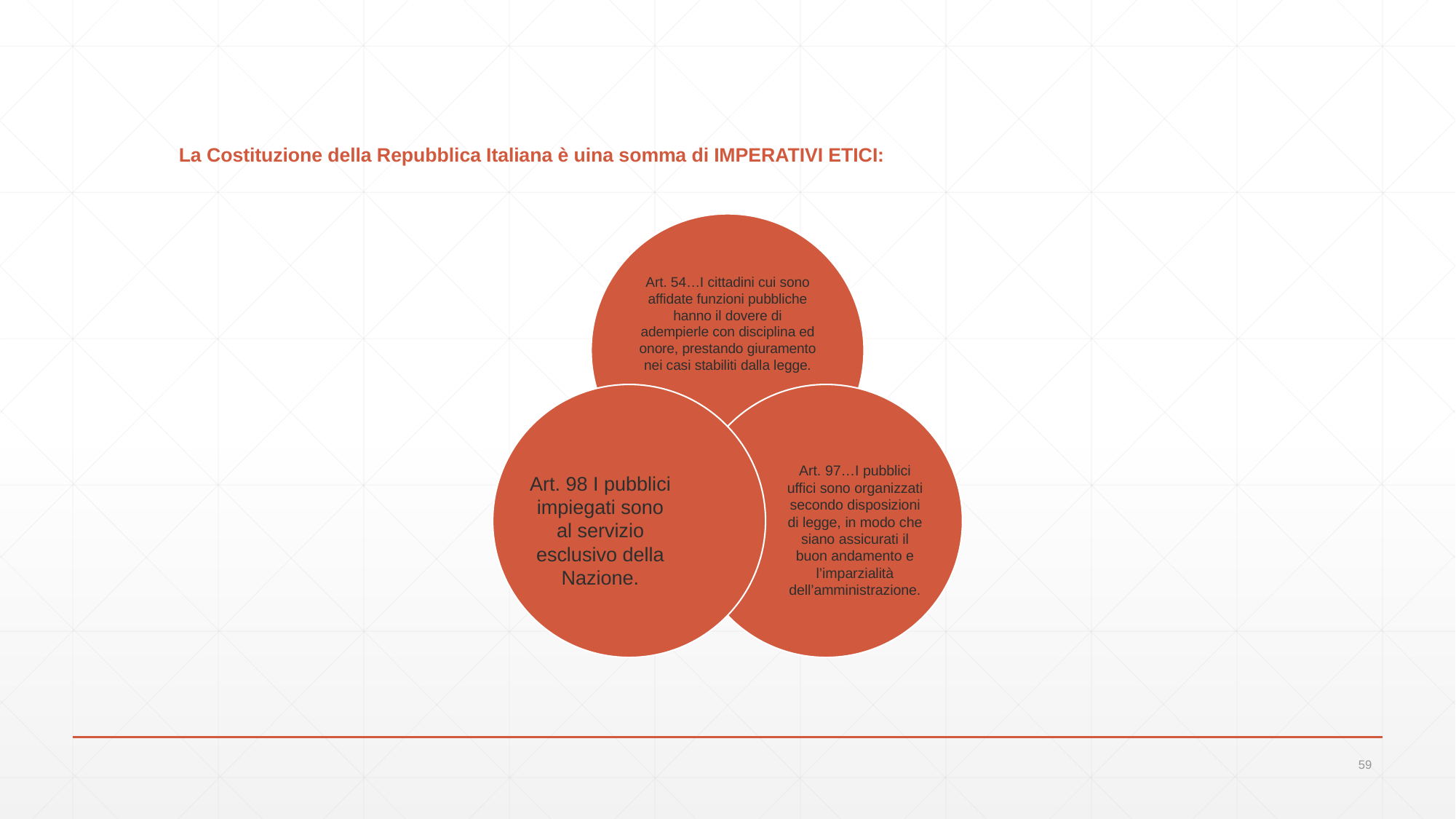

# La Costituzione della Repubblica Italiana è uina somma di IMPERATIVI ETICI:
Art. 54…I cittadini cui sono affidate funzioni pubbliche hanno il dovere di adempierle con disciplina ed onore, prestando giuramento nei casi stabiliti dalla legge.
Art. 97…I pubblici uffici sono organizzati secondo disposizioni di legge, in modo che siano assicurati il buon andamento e l’imparzialità dell’amministrazione.
Art. 98 I pubblici impiegati sono al servizio esclusivo della Nazione.
59